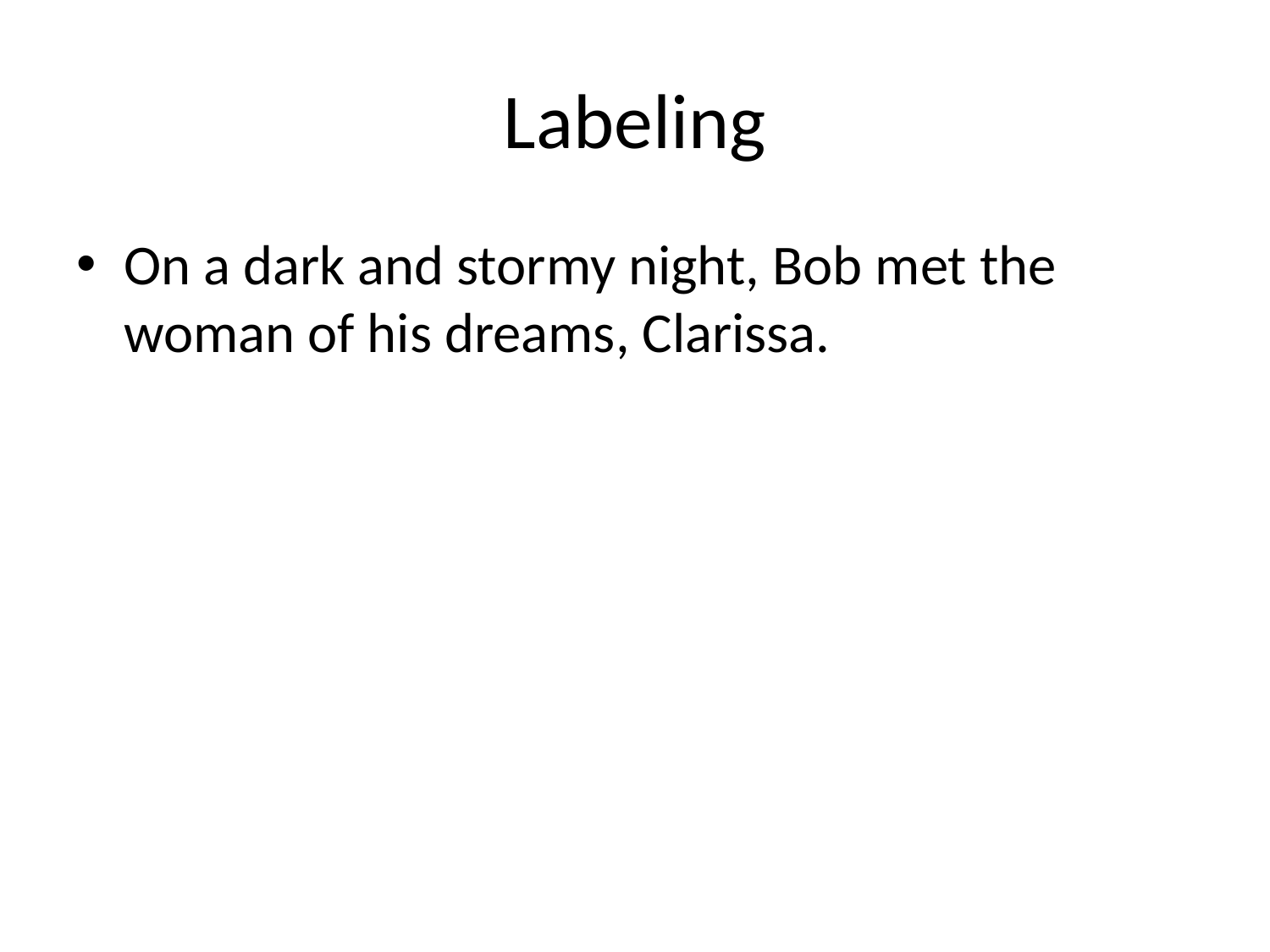

# Labeling
On a dark and stormy night, Bob met the woman of his dreams, Clarissa.